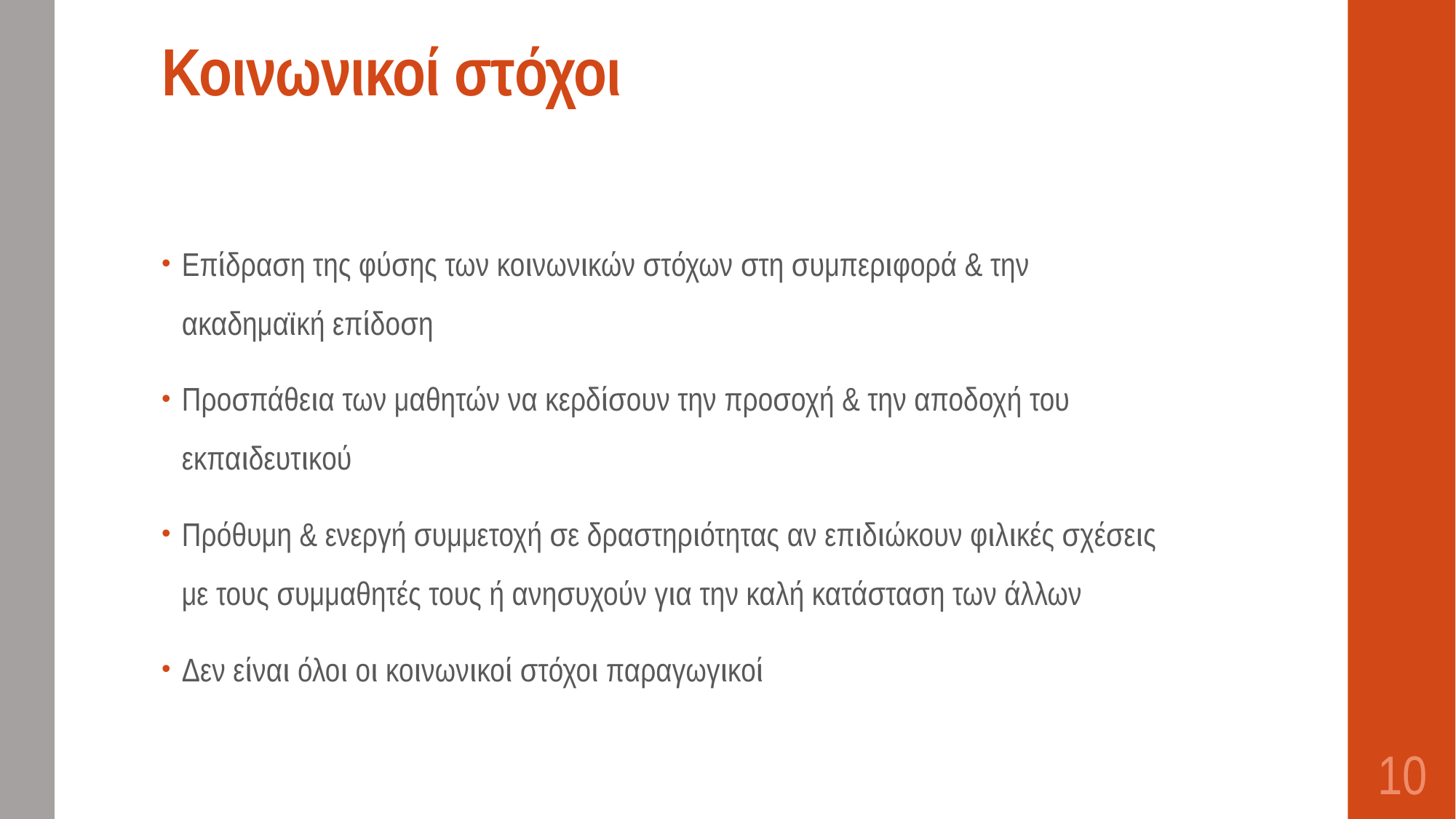

# Κοινωνικοί στόχοι
Επίδραση της φύσης των κοινωνικών στόχων στη συμπεριφορά & την ακαδημαϊκή επίδοση
Προσπάθεια των μαθητών να κερδίσουν την προσοχή & την αποδοχή του εκπαιδευτικού
Πρόθυμη & ενεργή συμμετοχή σε δραστηριότητας αν επιδιώκουν φιλικές σχέσεις με τους συμμαθητές τους ή ανησυχούν για την καλή κατάσταση των άλλων
Δεν είναι όλοι οι κοινωνικοί στόχοι παραγωγικοί
10